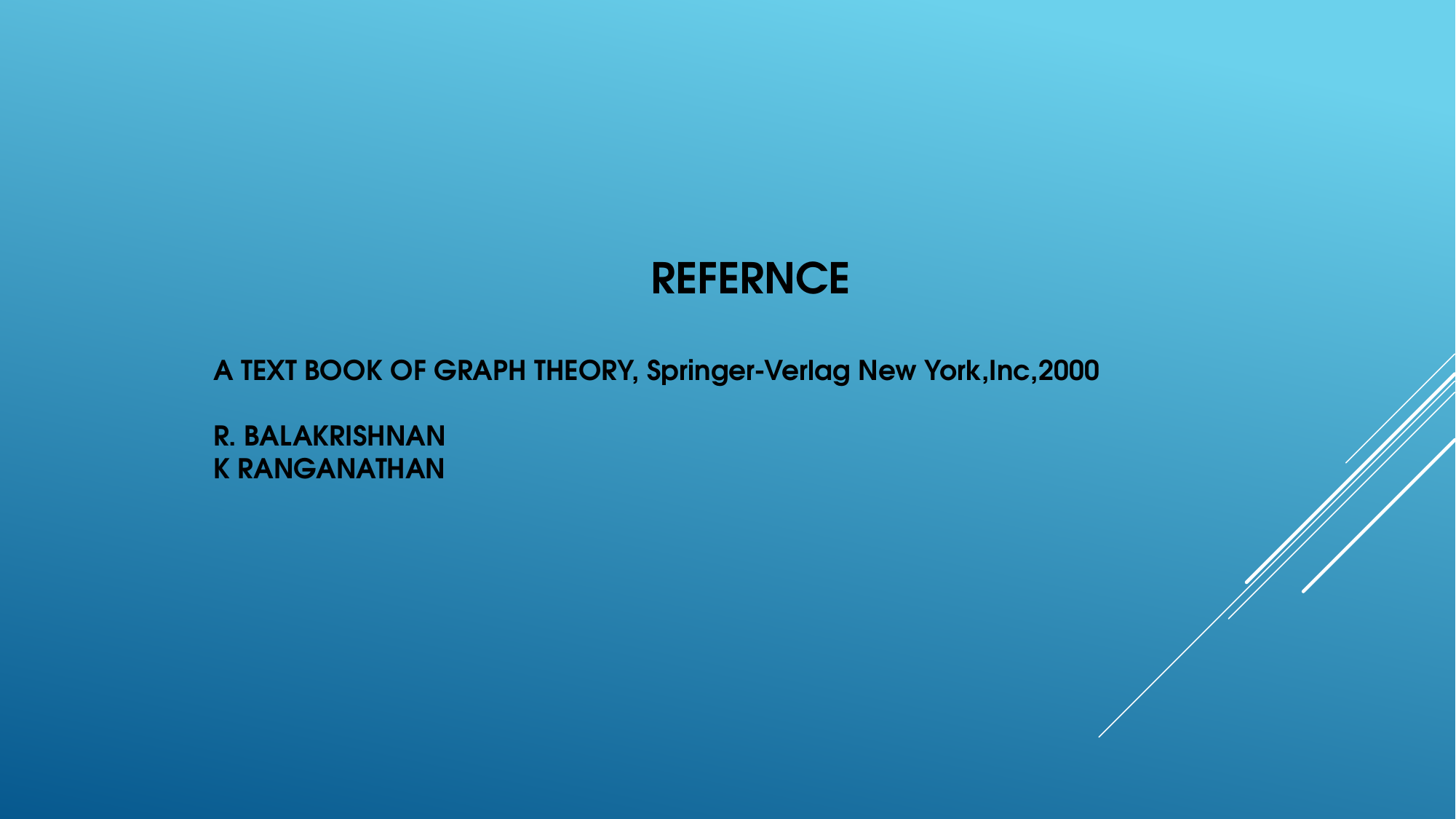

REFERNCE

A TEXT BOOK OF GRAPH THEORY, Springer-Verlag New York,Inc,2000

R. BALAKRISHNAN
K RANGANATHAN